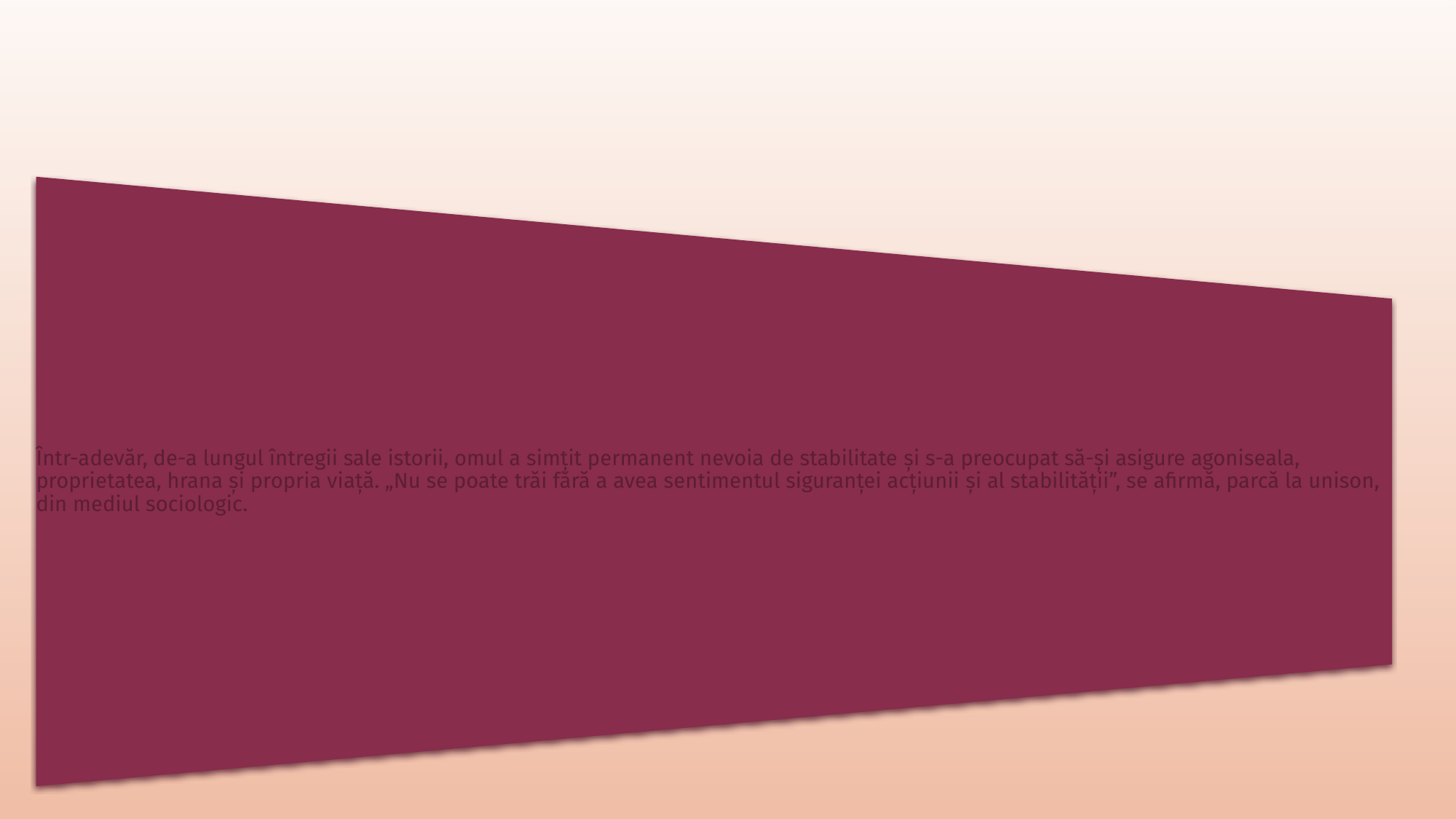

Într-adevăr, de-a lungul întregii sale istorii, omul a simţit permanent nevoia de stabilitate şi s-a preocupat să-şi asigure agoniseala, proprietatea, hrana şi propria viaţă. „Nu se poate trăi fără a avea sentimentul siguranţei acţiunii şi al stabilităţii”, se afirmă, parcă la unison, din mediul sociologic.